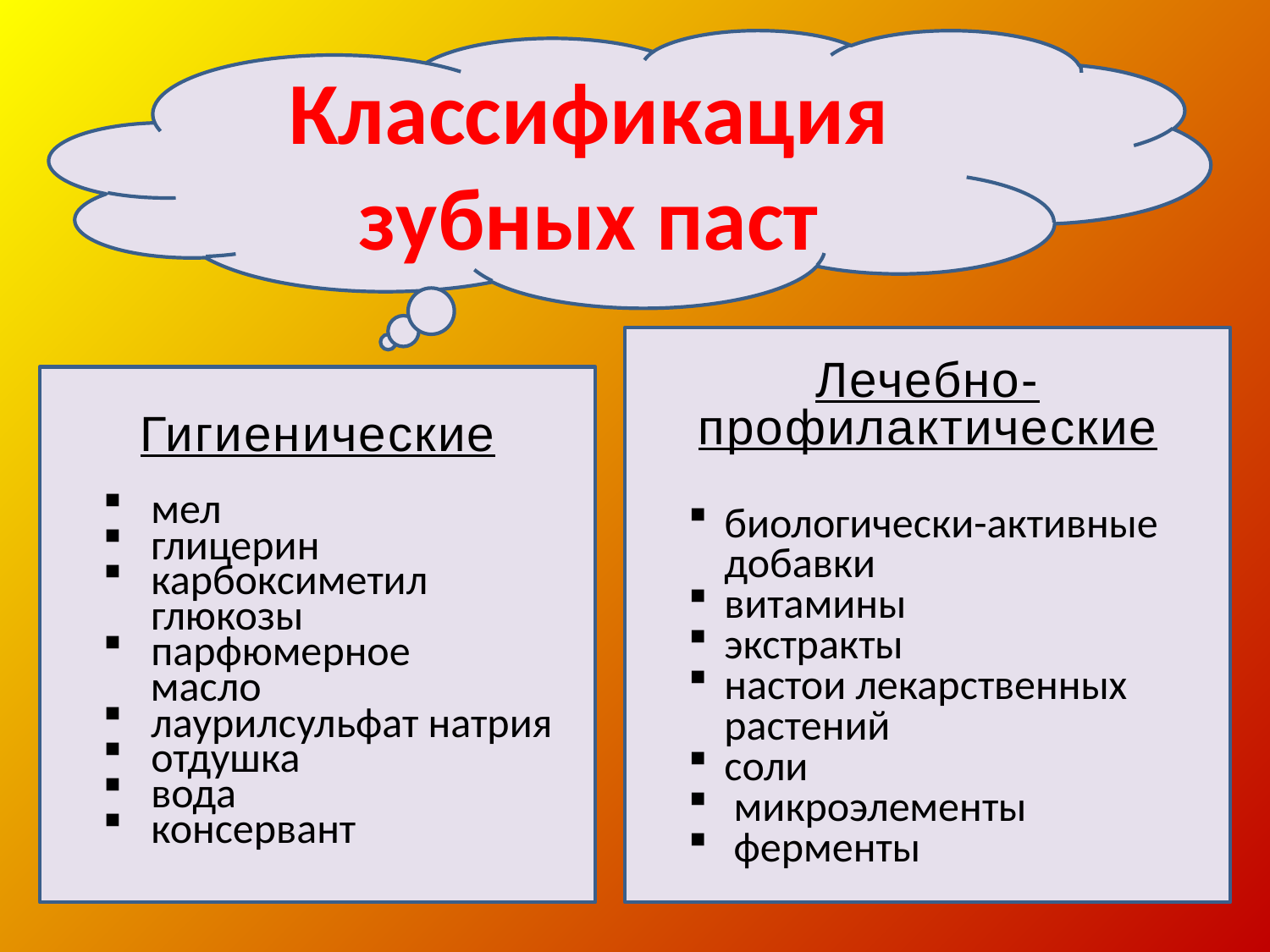

Классификация зубных паст
Лечебно-профилактические

биологически-активные  добавки
витамины
экстракты
настои лекарственных растений
соли
 микроэлементы
 ферменты
Гигиенические

мел
глицерин
карбоксиметил глюкозы
парфюмерное
     масло
лаурилсульфат натрия
отдушка
вода
консервант